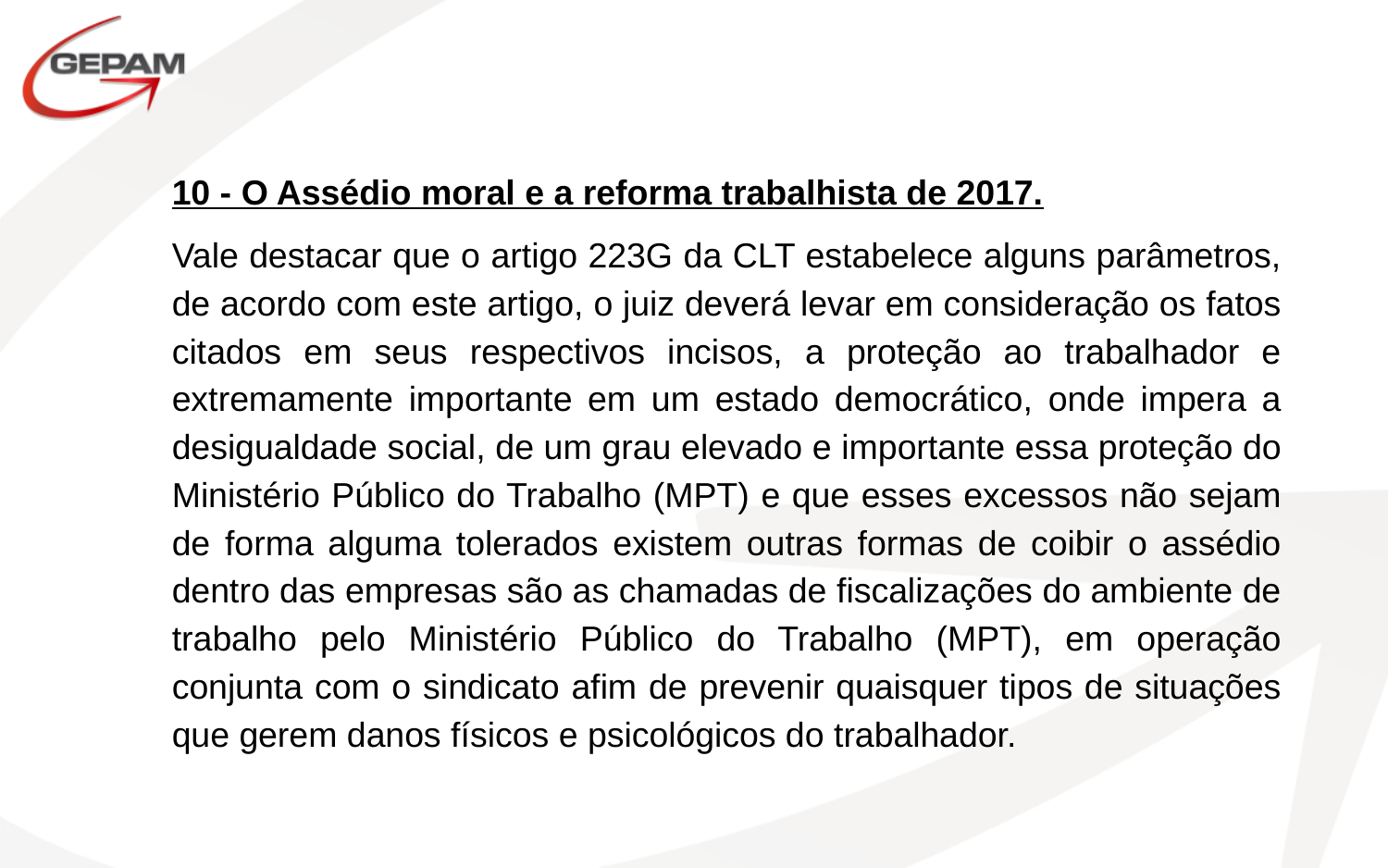

10 - O Assédio moral e a reforma trabalhista de 2017.
Vale destacar que o artigo 223G da CLT estabelece alguns parâmetros, de acordo com este artigo, o juiz deverá levar em consideração os fatos citados em seus respectivos incisos, a proteção ao trabalhador e extremamente importante em um estado democrático, onde impera a desigualdade social, de um grau elevado e importante essa proteção do Ministério Público do Trabalho (MPT) e que esses excessos não sejam de forma alguma tolerados existem outras formas de coibir o assédio dentro das empresas são as chamadas de fiscalizações do ambiente de trabalho pelo Ministério Público do Trabalho (MPT), em operação conjunta com o sindicato afim de prevenir quaisquer tipos de situações que gerem danos físicos e psicológicos do trabalhador.